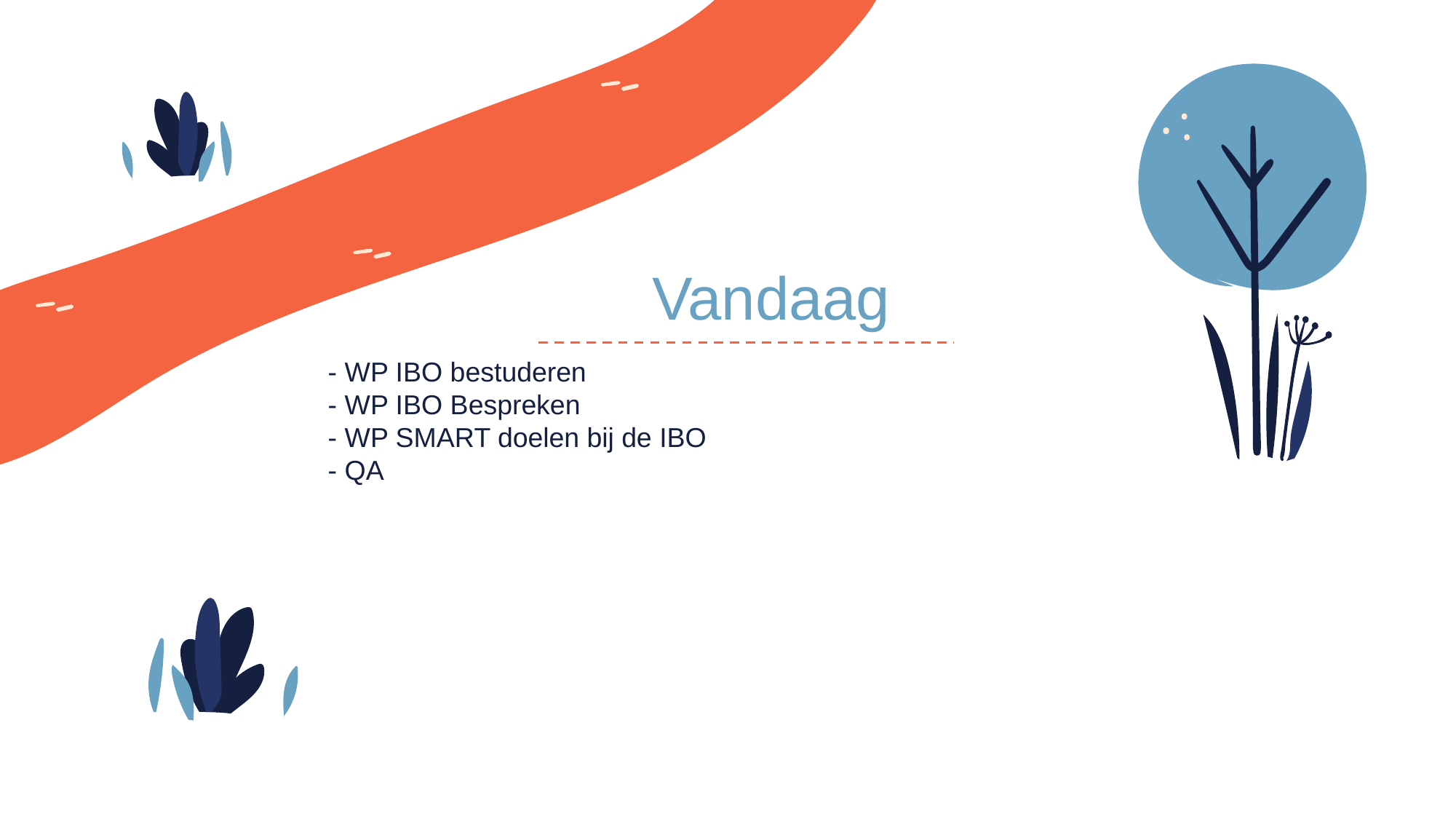

# Vandaag
- WP IBO bestuderen
- WP IBO Bespreken
- WP SMART doelen bij de IBO
- QA